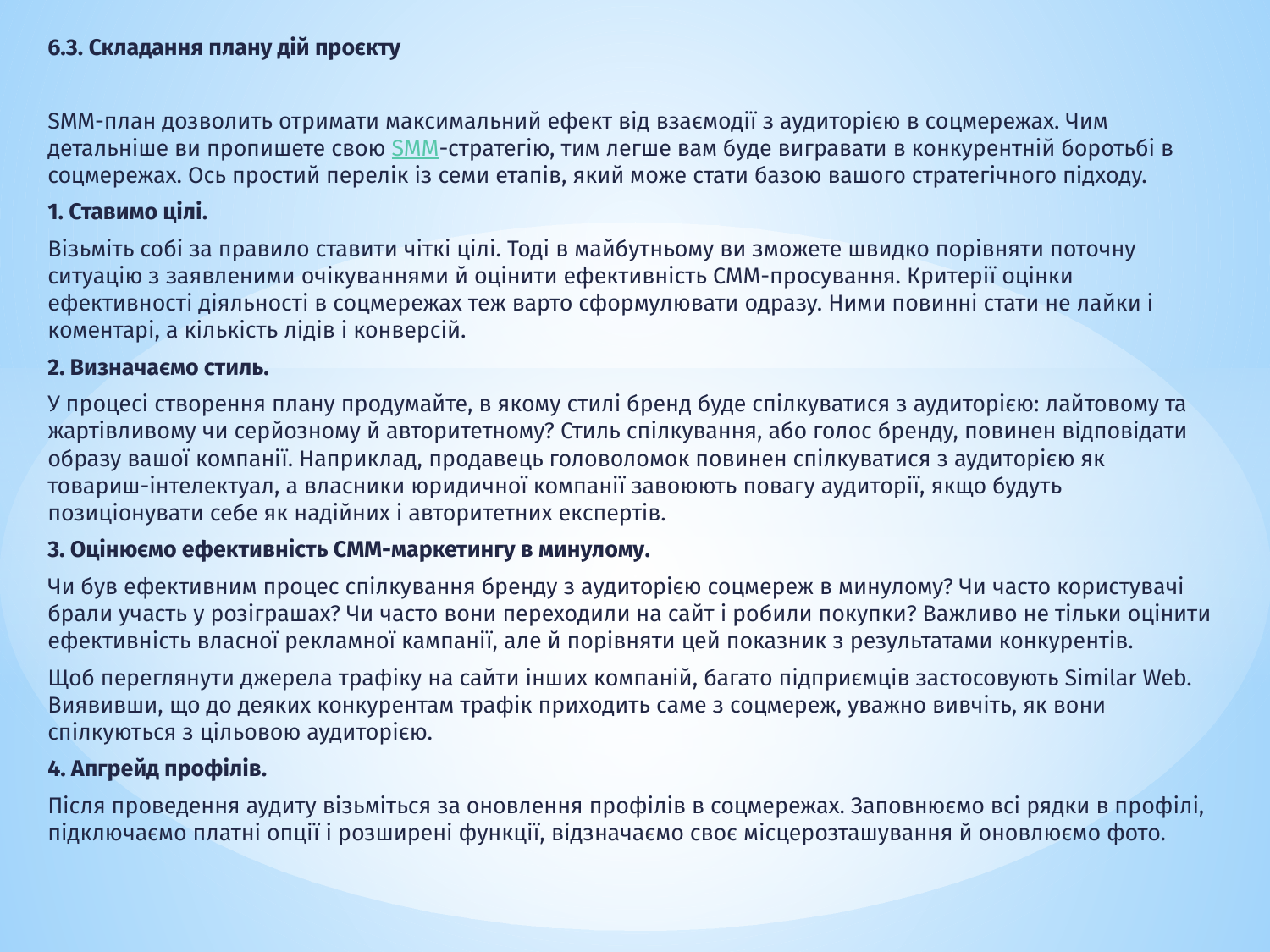

6.3. Складання плану дій проєкту

SММ-план дозволить отримати максимальний ефект від взаємодії з аудиторією в соцмережах. Чим детальніше ви пропишете свою SMM-стратегію, тим легше вам буде вигравати в конкурентній боротьбі в соцмережах. Ось простий перелік із семи етапів, який може стати базою вашого стратегічного підходу.
1. Ставимо цілі.
Візьміть собі за правило ставити чіткі цілі. Тоді в майбутньому ви зможете швидко порівняти поточну ситуацію з заявленими очікуваннями й оцінити ефективність СММ-просування. Критерії оцінки ефективності діяльності в соцмережах теж варто сформулювати одразу. Ними повинні стати не лайки і коментарі, а кількість лідів і конверсій.
2. Визначаємо стиль.
У процесі створення плану продумайте, в якому стилі бренд буде спілкуватися з аудиторією: лайтовому та жартівливому чи серйозному й авторитетному? Стиль спілкування, або голос бренду, повинен відповідати образу вашої компанії. Наприклад, продавець головоломок повинен спілкуватися з аудиторією як товариш-інтелектуал, а власники юридичної компанії завоюють повагу аудиторії, якщо будуть позиціонувати себе як надійних і авторитетних експертів.
3. Оцінюємо ефективність СММ-маркетингу в минулому.
Чи був ефективним процес спілкування бренду з аудиторією соцмереж в минулому? Чи часто користувачі брали участь у розіграшах? Чи часто вони переходили на сайт і робили покупки? Важливо не тільки оцінити ефективність власної рекламної кампанії, але й порівняти цей показник з результатами конкурентів.
Щоб переглянути джерела трафіку на сайти інших компаній, багато підприємців застосовують Similar Web. Виявивши, що до деяких конкурентам трафік приходить саме з соцмереж, уважно вивчіть, як вони спілкуються з цільовою аудиторією.
4. Апгрейд профілів.
Після проведення аудиту візьміться за оновлення профілів в соцмережах. Заповнюємо всі рядки в профілі, підключаємо платні опції і розширені функції, відзначаємо своє місцерозташування й оновлюємо фото.